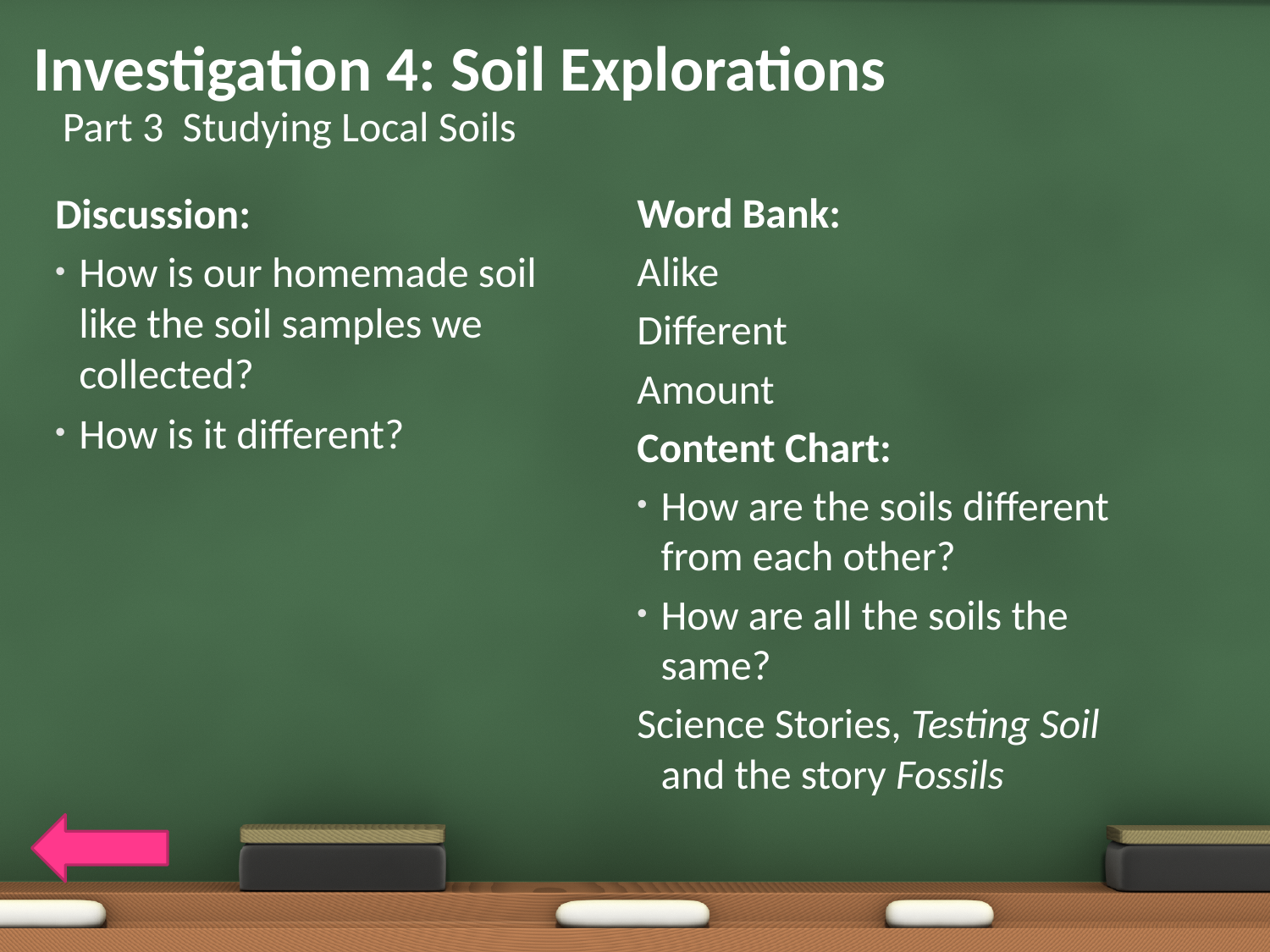

# Investigation 4: Soil Explorations
Part 3  Studying Local Soils
Discussion:
How is our homemade soil like the soil samples we collected?
How is it different?
Word Bank:
Alike
Different
Amount
Content Chart:
How are the soils different from each other?
How are all the soils the same?
Science Stories, Testing Soil and the story Fossils